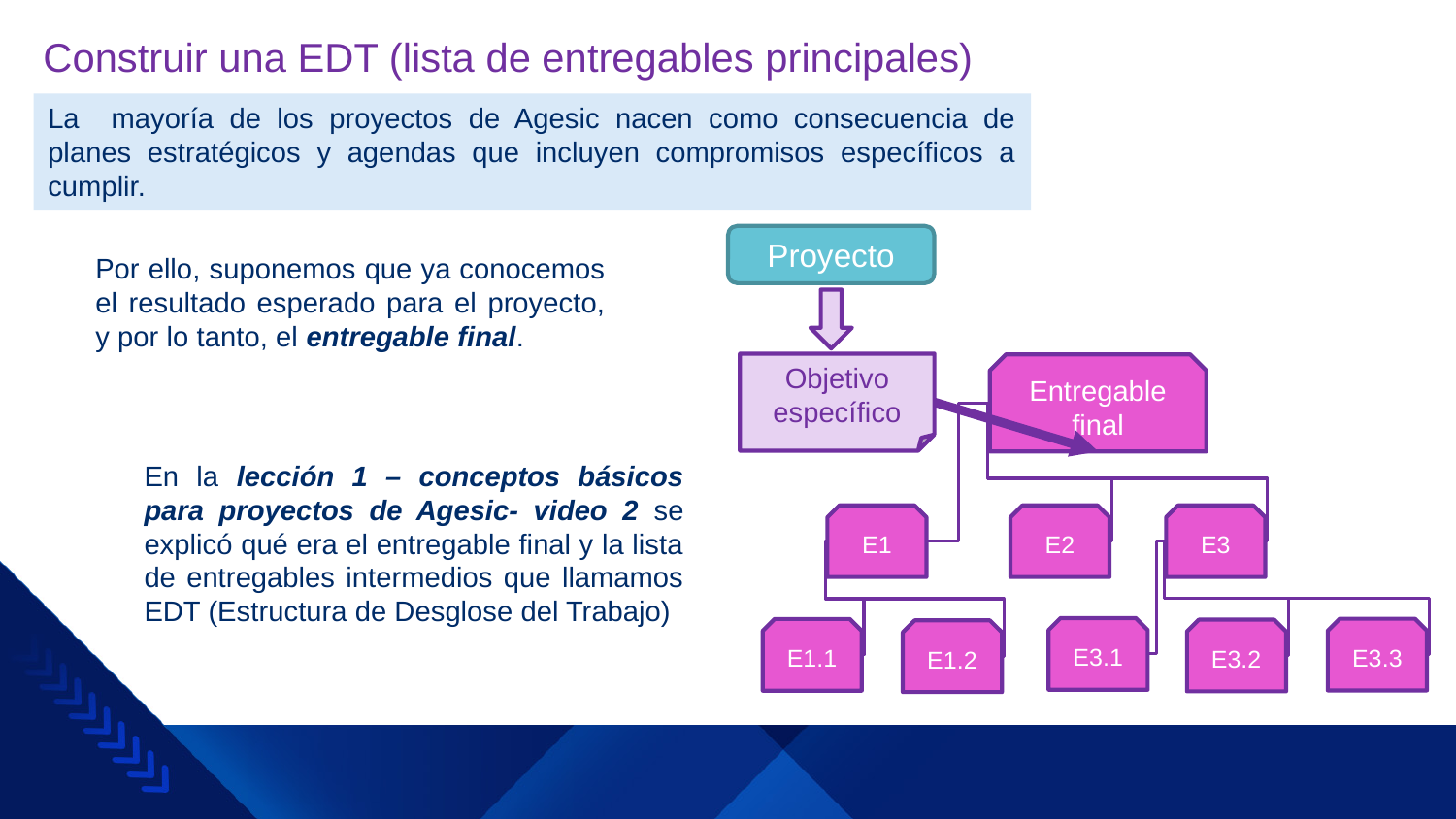

# Construir una EDT (lista de entregables principales)
La  mayoría de los proyectos de Agesic nacen como consecuencia de planes estratégicos y agendas que incluyen compromisos específicos a cumplir.
Proyecto

Objetivo específico
Entregable final
E1
E2
E3
E3.1
E3.3
E1.1
E3.2
E1.2
Por ello, suponemos que ya conocemos el resultado esperado para el proyecto, y por lo tanto, el entregable final.
En la lección 1 – conceptos básicos para proyectos de Agesic- video 2 se explicó qué era el entregable final y la lista de entregables intermedios que llamamos EDT (Estructura de Desglose del Trabajo)